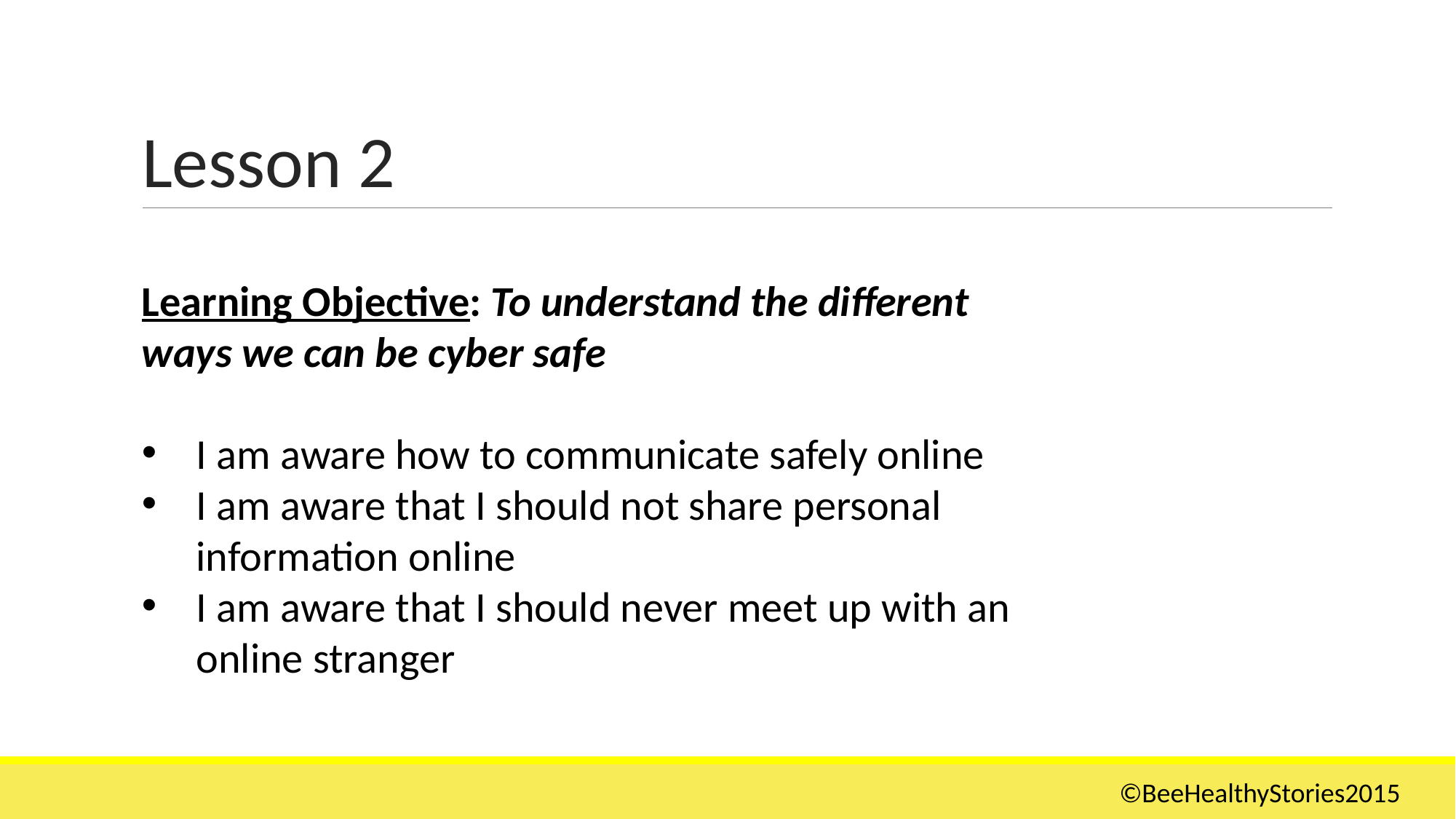

# Lesson 2
Learning Objective: To understand the different ways we can be cyber safe

I am aware how to communicate safely online
I am aware that I should not share personal information online
I am aware that I should never meet up with an online stranger